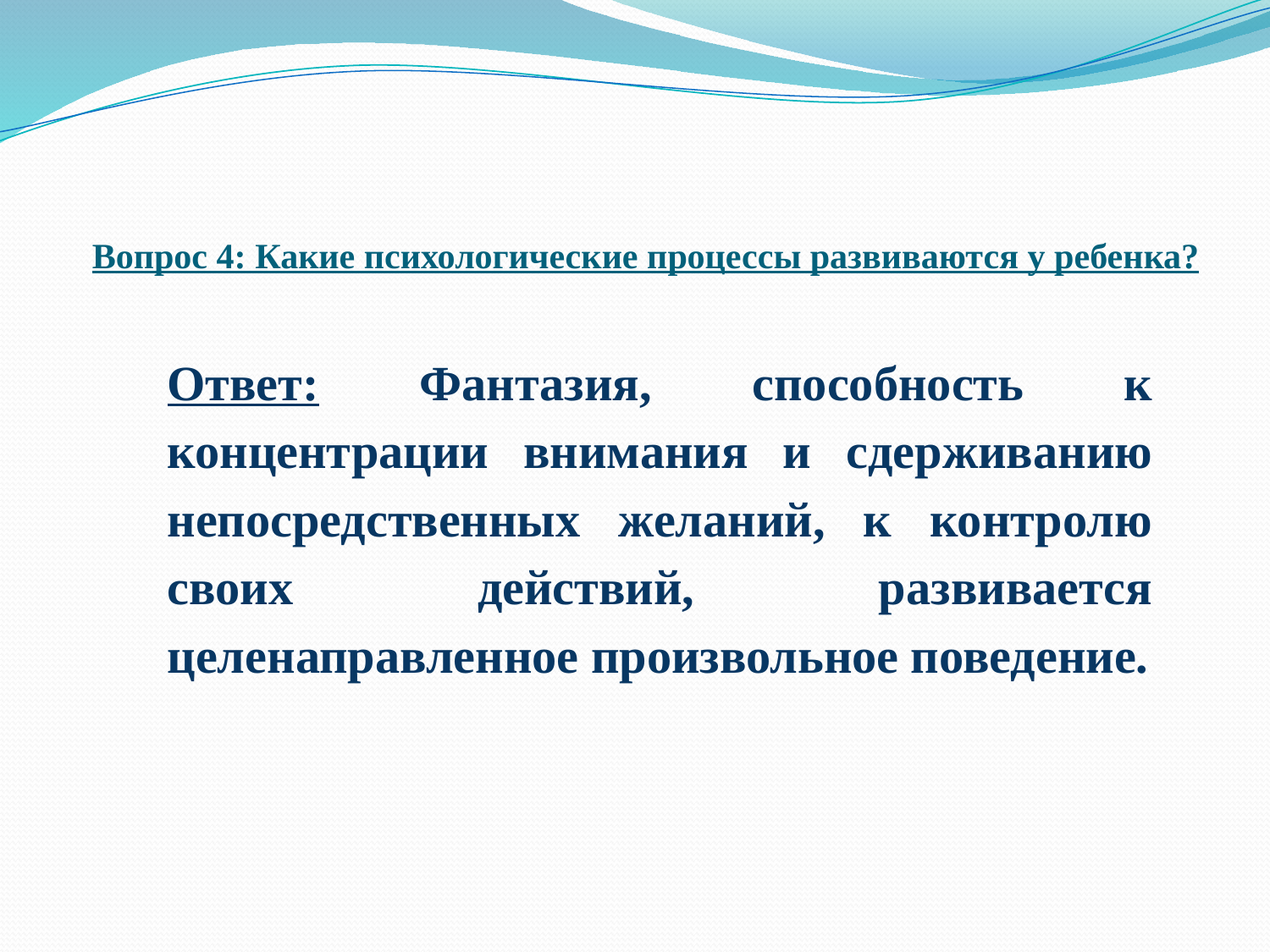

# Вопрос 4: Какие психологические процессы развиваются у ребенка?
Ответ: Фантазия, способность к концентрации внимания и сдерживанию непосредственных желаний, к контролю своих действий, развивается целенаправленное произвольное поведение.